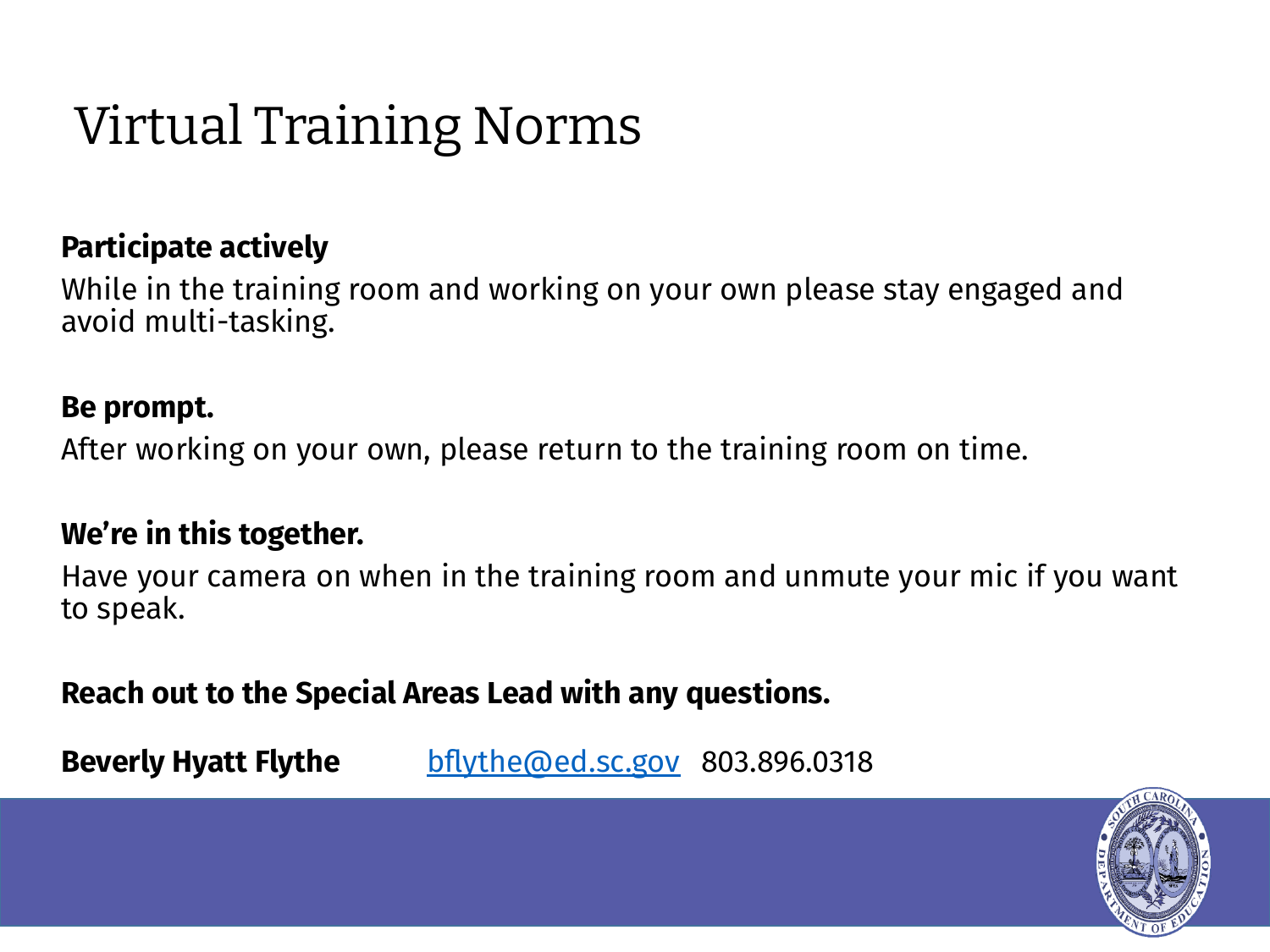

# Virtual Training Norms
Participate actively
While in the training room and working on your own please stay engaged and avoid multi-tasking.

Be prompt.
After working on your own, please return to the training room on time.

We’re in this together.
Have your camera on when in the training room and unmute your mic if you want to speak.

Reach out to the Special Areas Lead with any questions.

Beverly Hyatt Flythe 	bflythe@ed.sc.gov		803.896.0318